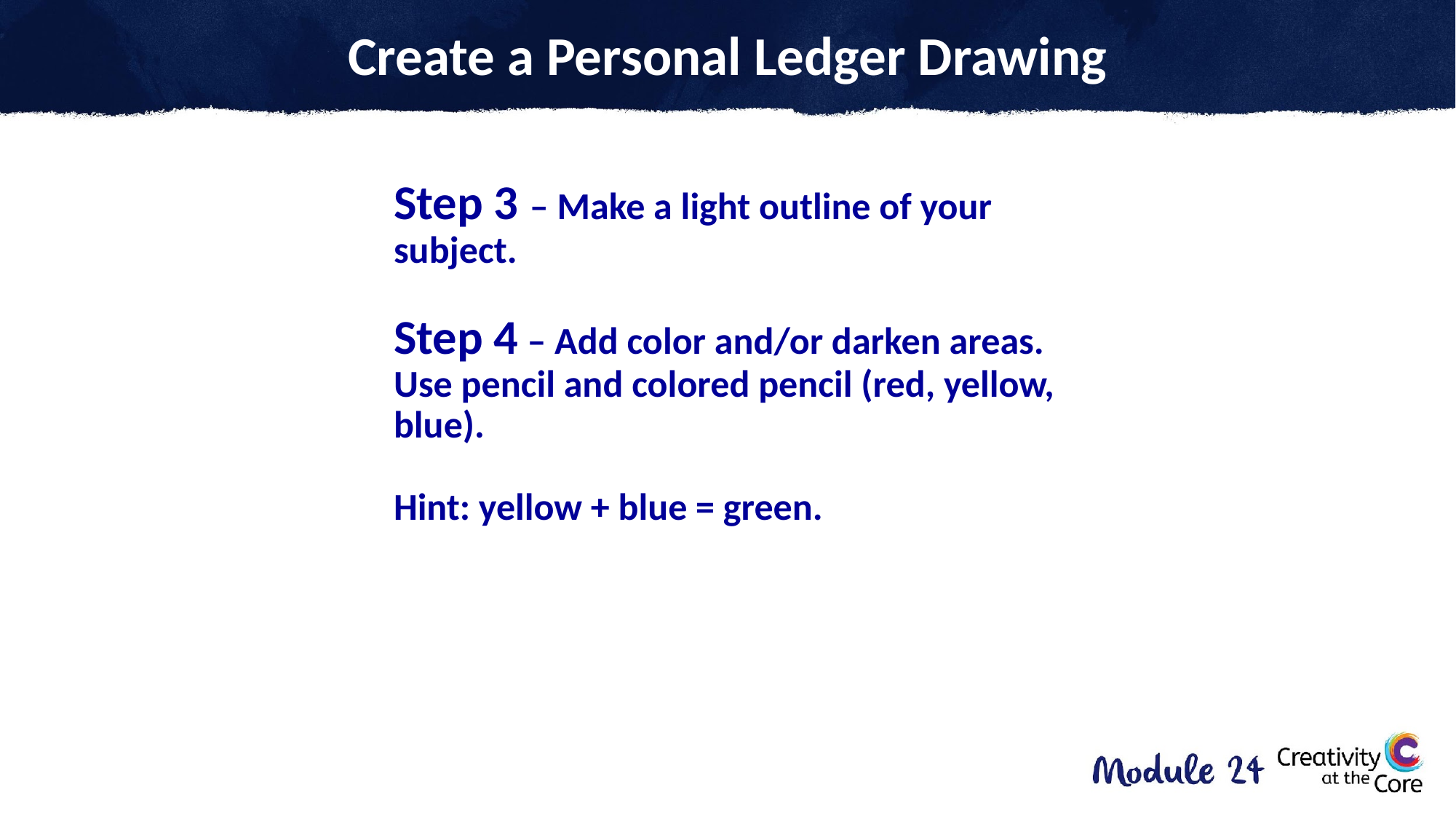

# Create a Personal Ledger Drawing
Step 3 – Make a light outline of your subject.

Step 4 – Add color and/or darken areas. Use pencil and colored pencil (red, yellow, blue).

Hint: yellow + blue = green.